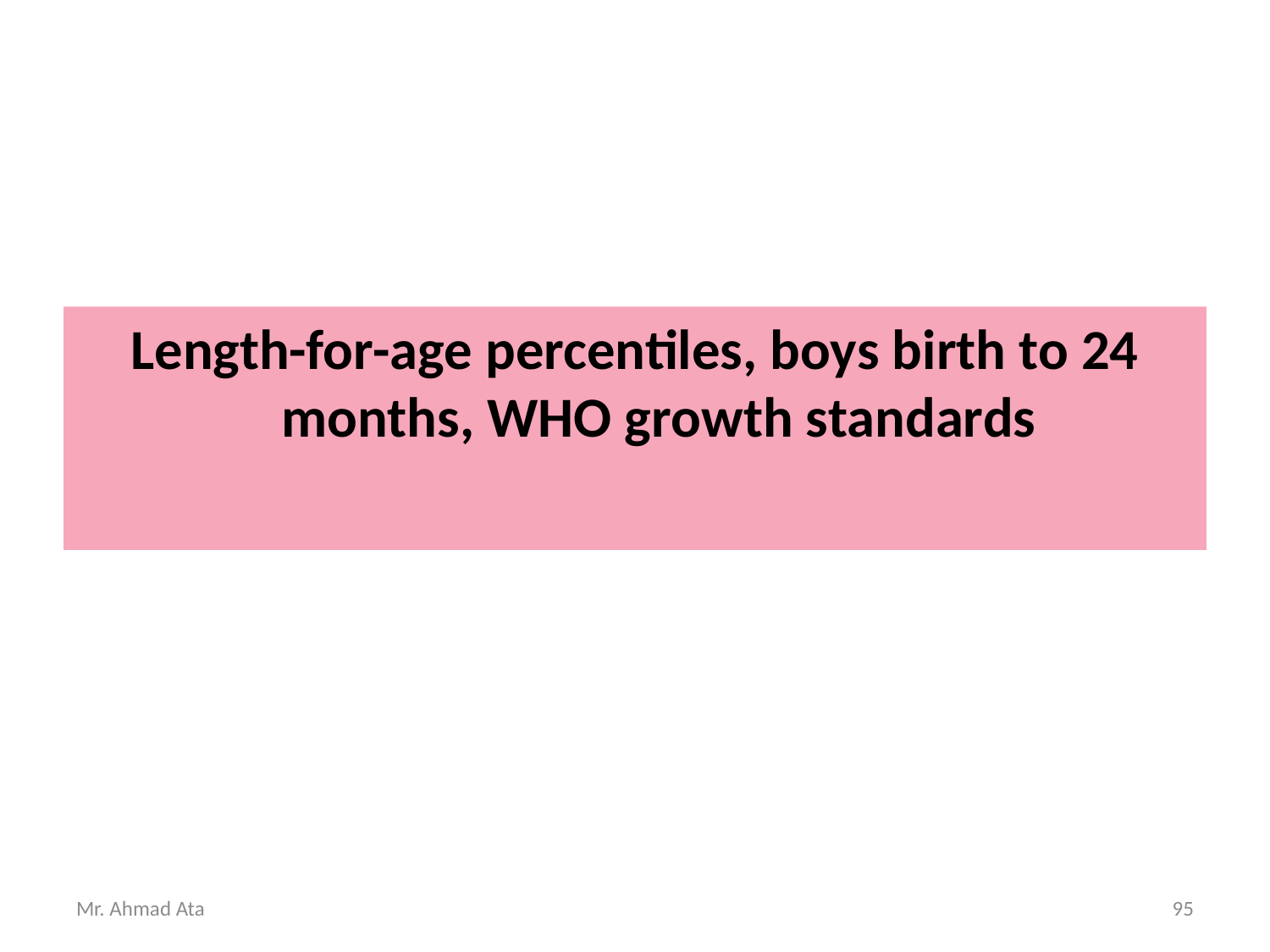

#
Length-for-age percentiles, boys birth to 24 months, WHO growth standards
Mr. Ahmad Ata
95